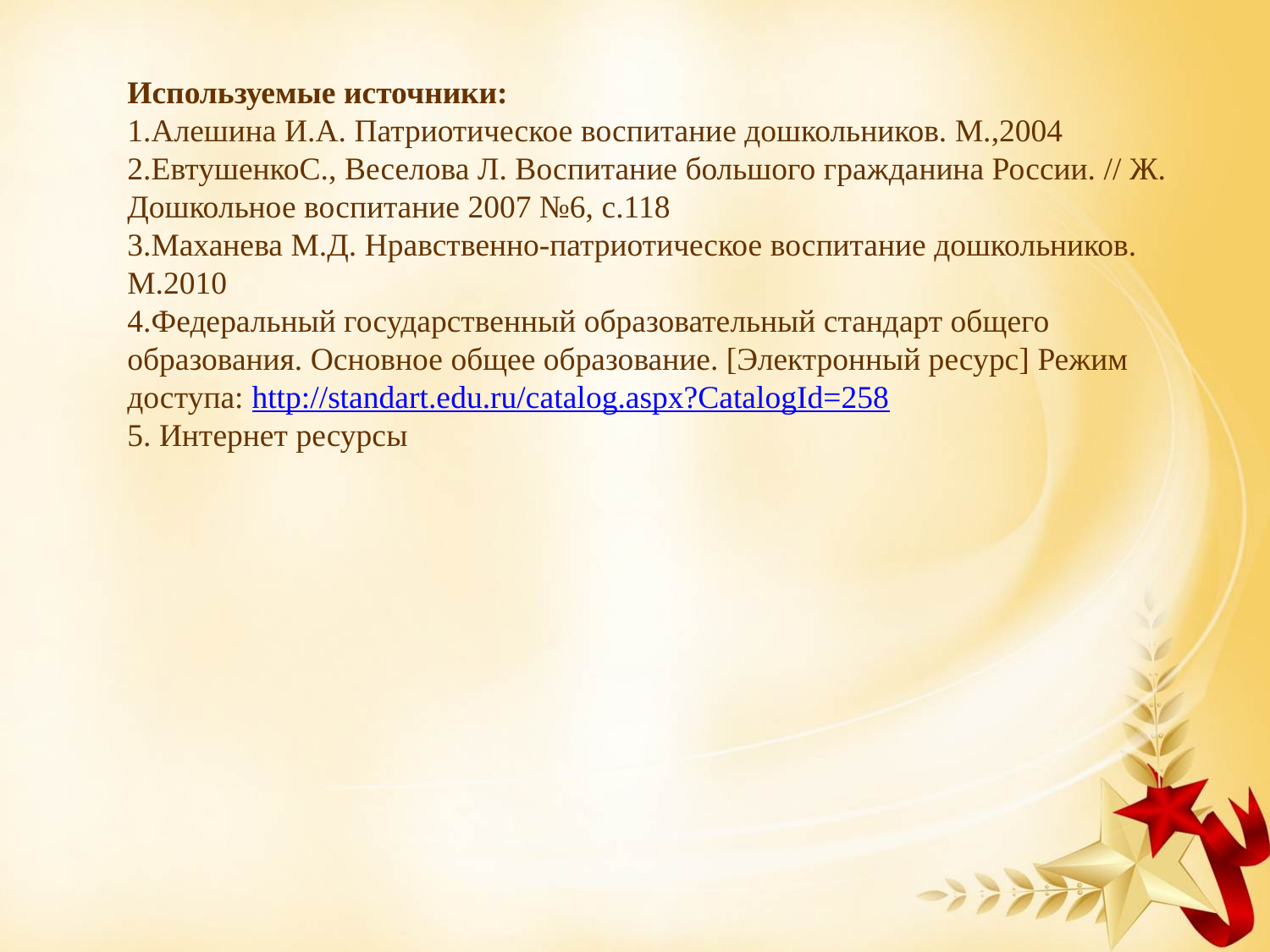

Используемые источники:
1.Алешина И.А. Патриотическое воспитание дошкольников. М.,2004
2.ЕвтушенкоС., Веселова Л. Воспитание большого гражданина России. // Ж. Дошкольное воспитание 2007 №6, с.118
3.Маханева М.Д. Нравственно-патриотическое воспитание дошкольников. М.2010
4.Федеральный государственный образовательный стандарт общего образования. Основное общее образование. [Электронный ресурс] Режим доступа: http://standart.edu.ru/catalog.aspx?CatalogId=258
5. Интернет ресурсы